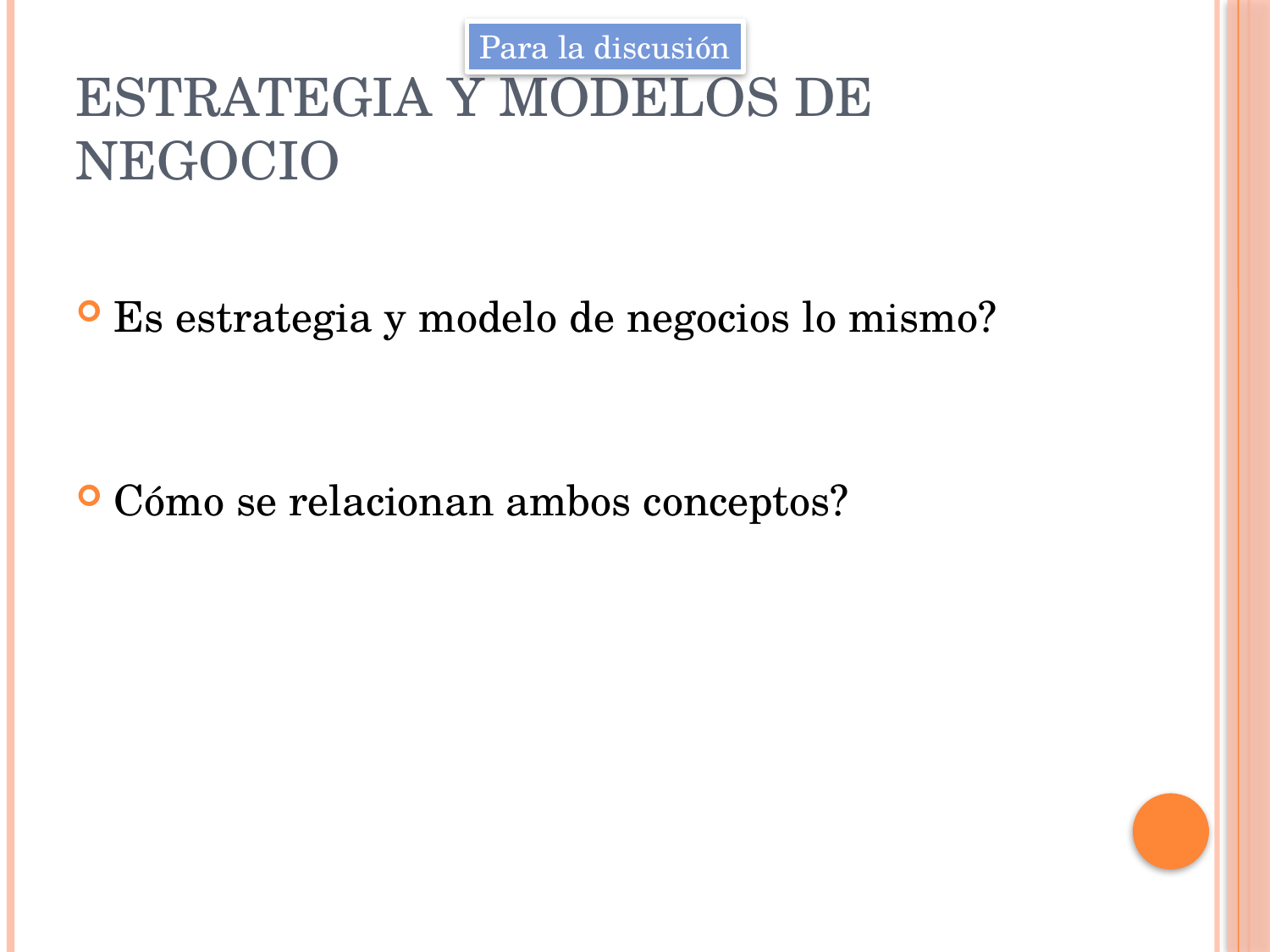

Para la discusión
# Estrategia y modelos de negocio

Es estrategia y modelo de negocios lo mismo?

Cómo se relacionan ambos conceptos?